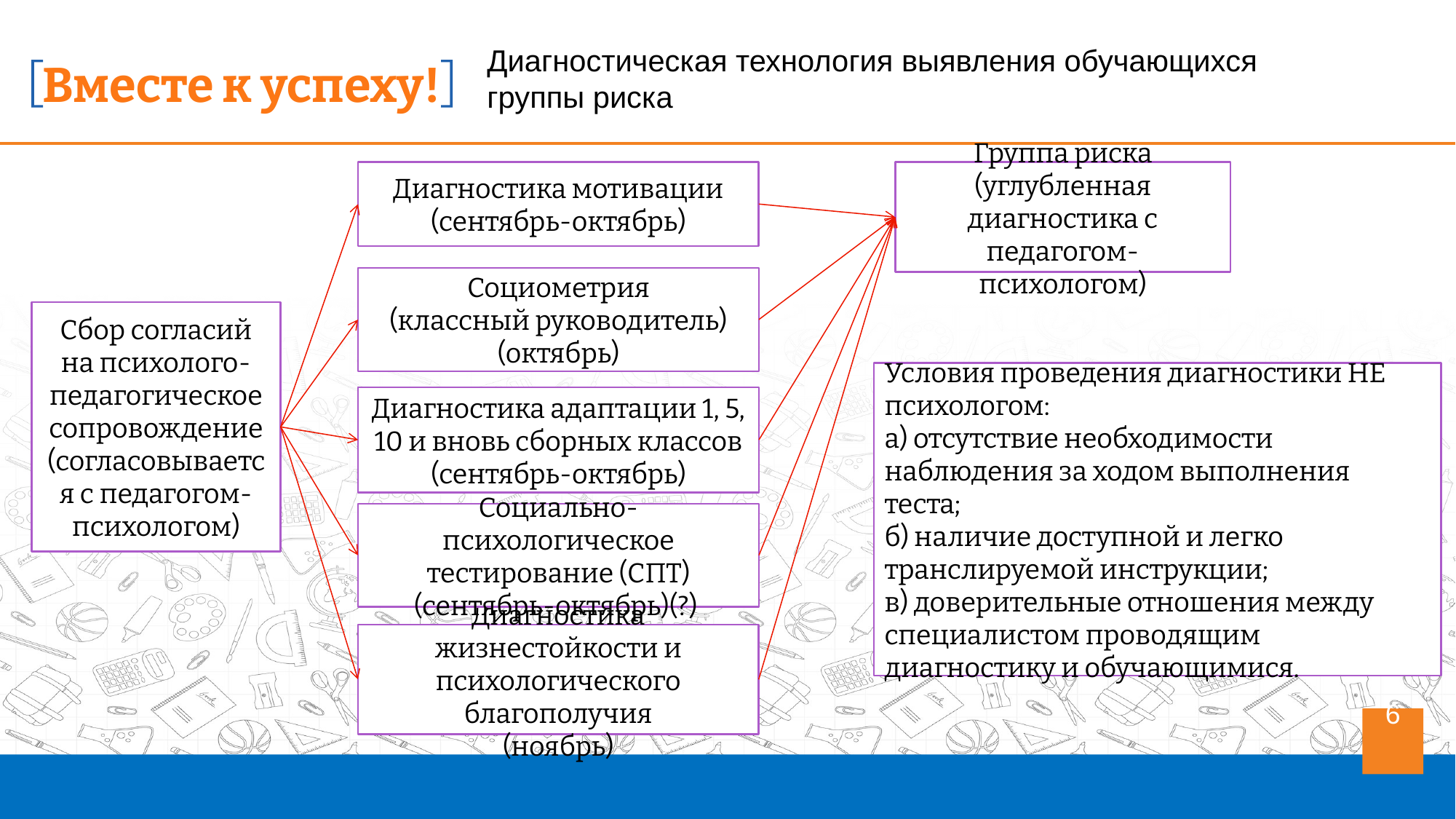

Диагностическая технология выявления обучающихся группы риска
Диагностика мотивации (сентябрь-октябрь)
Группа риска (углубленная диагностика с педагогом-психологом)
Социометрия
(классный руководитель)
(октябрь)
Сбор согласий на психолого-педагогическое сопровождение
(согласовывается с педагогом-психологом)
Условия проведения диагностики НЕ психологом:
а) отсутствие необходимости наблюдения за ходом выполнения теста;
б) наличие доступной и легко транслируемой инструкции;
в) доверительные отношения между специалистом проводящим диагностику и обучающимися.
Диагностика адаптации 1, 5, 10 и вновь сборных классов
(сентябрь-октябрь)
Социально-психологическое тестирование (СПТ)
(сентябрь-октябрь)(?)
Диагностика жизнестойкости и психологического благополучия
(ноябрь)